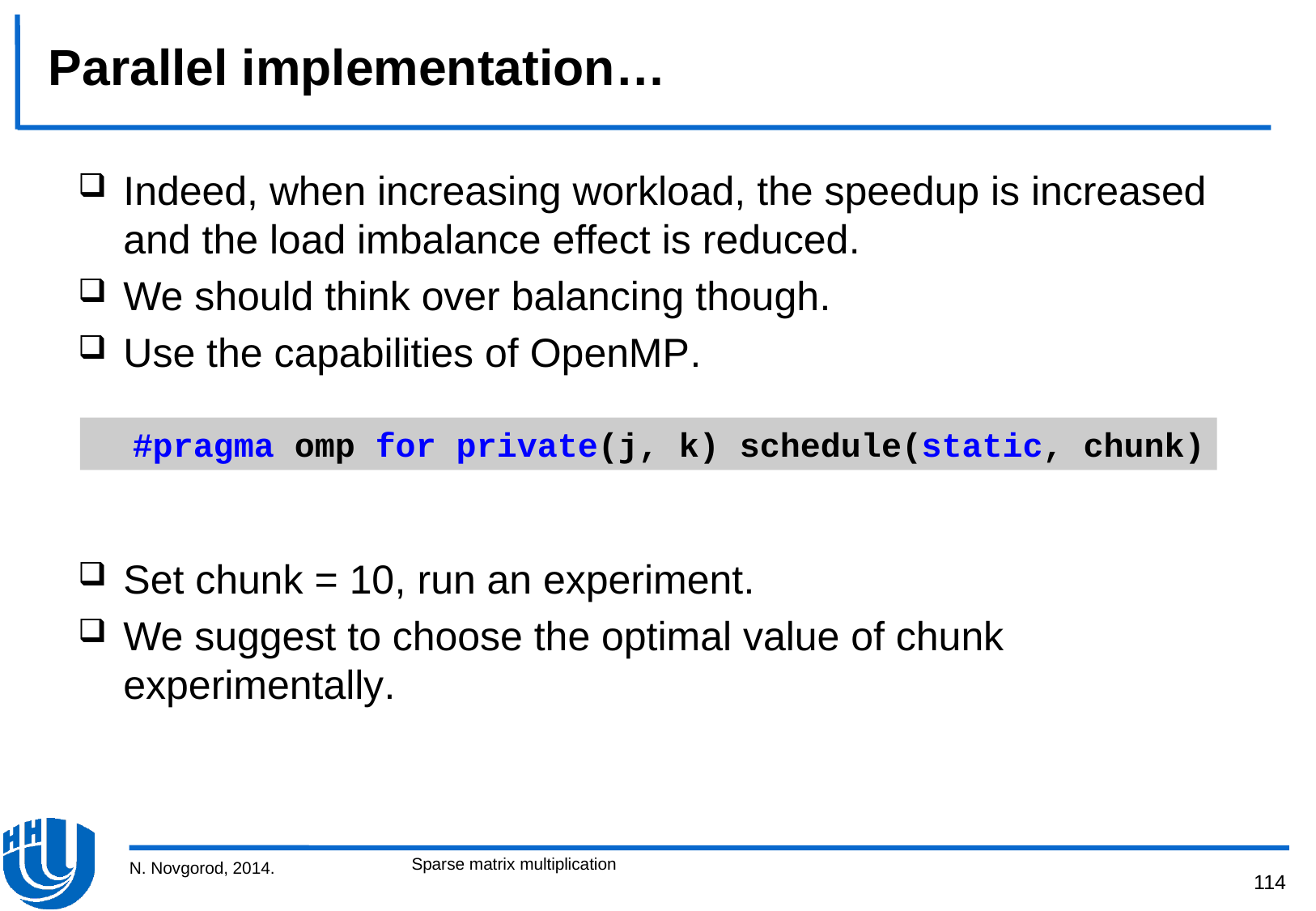

# Parallel implementation…
Indeed, when increasing workload, the speedup is increased and the load imbalance effect is reduced.
We should think over balancing though.
Use the capabilities of OpenMP.

Set chunk = 10, run an experiment.
We suggest to choose the optimal value of chunk experimentally.
  #pragma omp for private(j, k) schedule(static, chunk)
Sparse matrix multiplication
N. Novgorod, 2014.
114